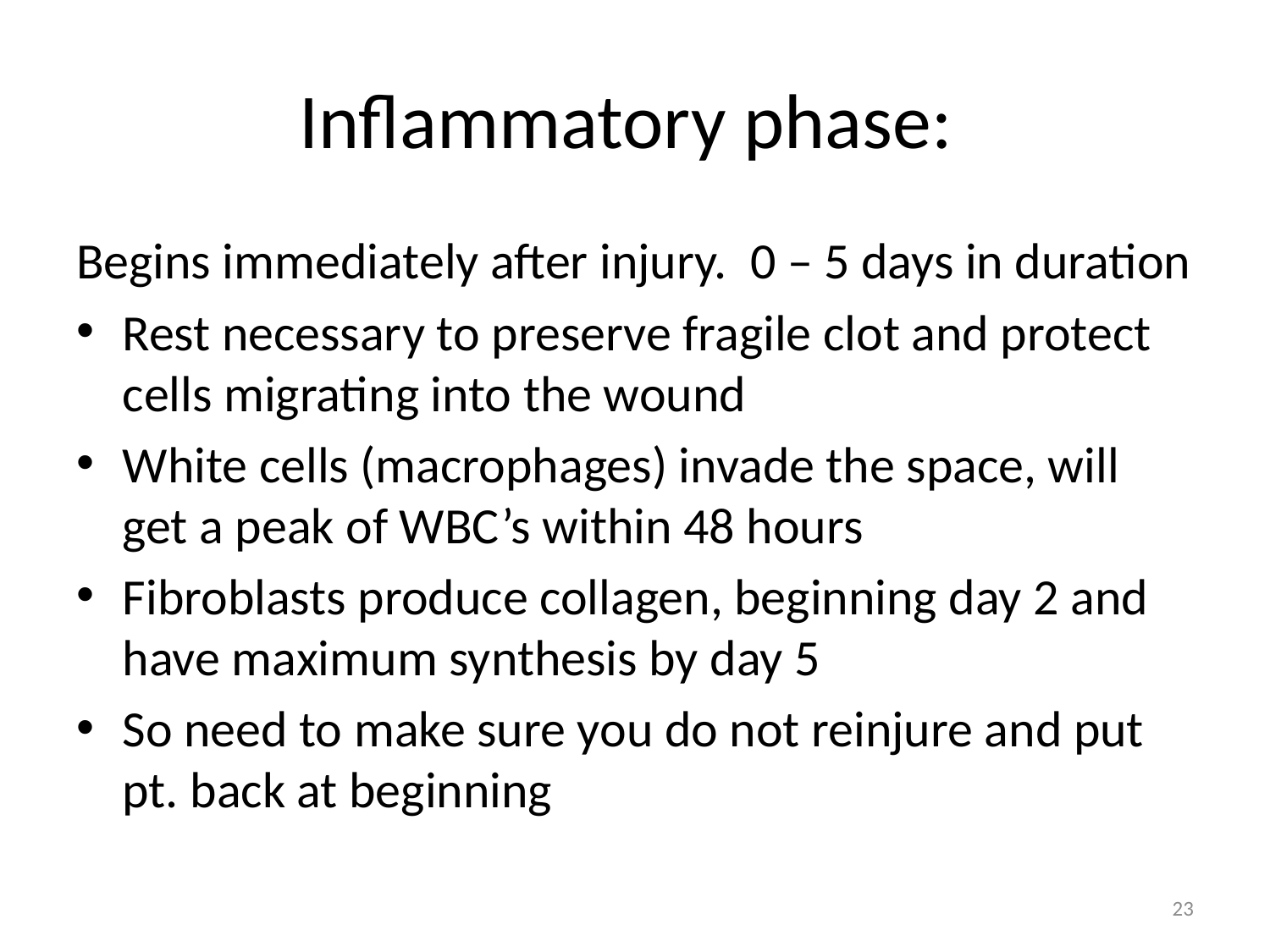

# Inflammatory phase:
Begins immediately after injury.  0 – 5 days in duration
Rest necessary to preserve fragile clot and protect cells migrating into the wound
White cells (macrophages) invade the space, will get a peak of WBC’s within 48 hours
Fibroblasts produce collagen, beginning day 2 and have maximum synthesis by day 5
So need to make sure you do not reinjure and put pt. back at beginning

23